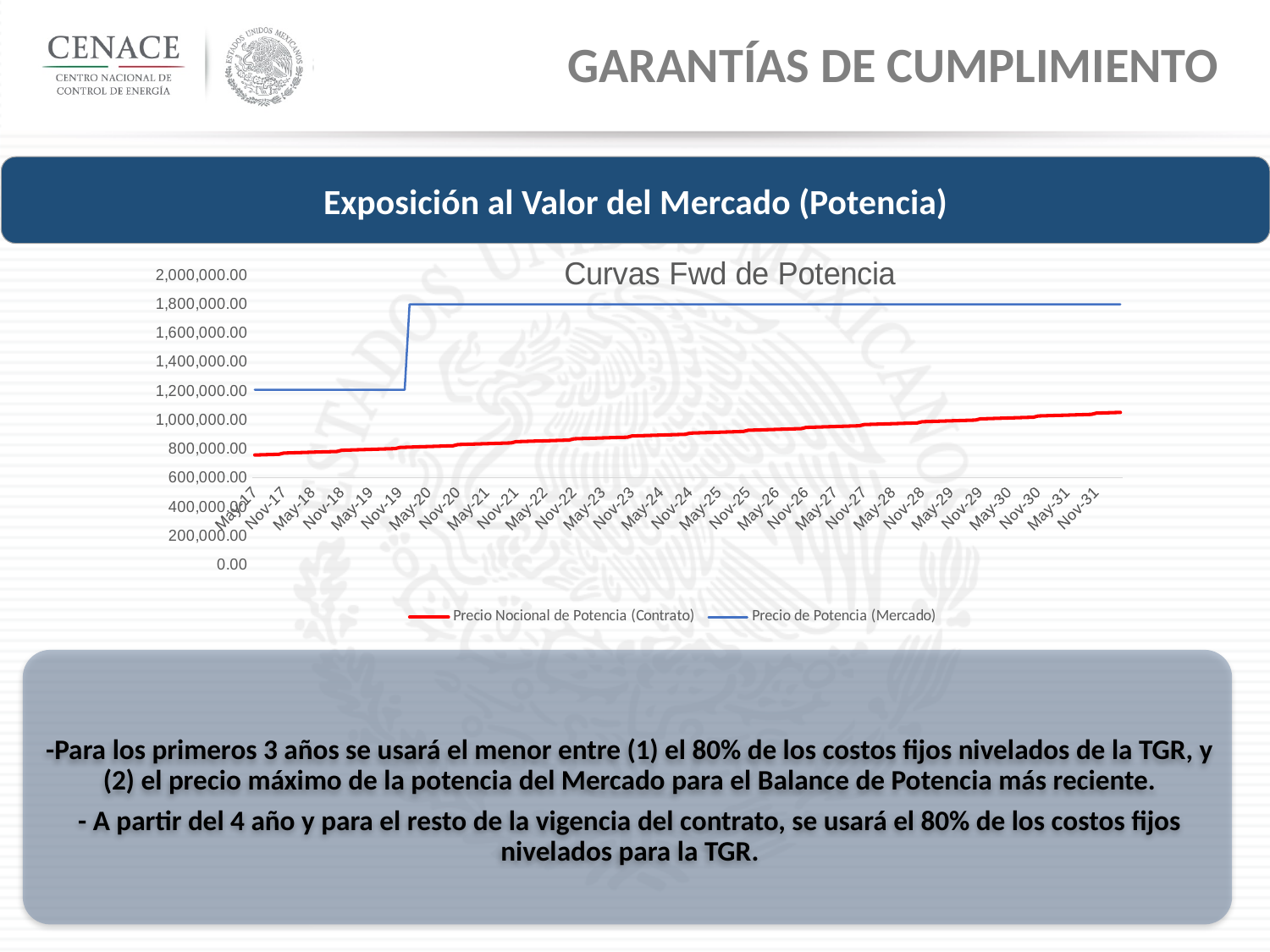

Garantías de Cumplimiento
Exposición al Valor del Mercado (Potencia)

### Chart: Curvas Fwd de Potencia

| Category | Precio Nocional de Potencia (Contrato) | Precio de Potencia (Mercado) |
|---|---|---|
| 42856 | 756726.8499489167 | 1207324.427808 |
| 42887 | 757753.6330838403 | 1207324.427808 |
| 42917 | 758780.4162187638 | 1207324.427808 |
| 42948 | 759807.199353687 | 1207324.427808 |
| 42979 | 760833.9824886107 | 1207324.427808 |
| 43009 | 761860.7656235342 | 1207324.427808 |
| 43040 | 770243.0729024591 | 1207324.427808 |
| 43070 | 771269.8560373825 | 1207324.427808 |
| 43101 | 772296.6391723062 | 1207324.427808 |
| 43132 | 773323.4223072295 | 1207324.427808 |
| 43160 | 774350.205442153 | 1207324.427808 |
| 43191 | 775376.9885770766 | 1207324.427808 |
| 43221 | 776403.7717119998 | 1207324.427808 |
| 43252 | 777430.5548469234 | 1207324.427808 |
| 43282 | 778457.3379818468 | 1207324.427808 |
| 43313 | 779484.1211167703 | 1207324.427808 |
| 43344 | 780510.9042516937 | 1207324.427808 |
| 43374 | 781537.6873866173 | 1207324.427808 |
| 43405 | 789919.9946655422 | 1207324.427808 |
| 43435 | 790946.7778004657 | 1207324.427808 |
| 43466 | 791973.5609353891 | 1207324.427808 |
| 43497 | 793000.3440703127 | 1207324.427808 |
| 43525 | 794027.1272052362 | 1207324.427808 |
| 43556 | 795053.9103401597 | 1207324.427808 |
| 43586 | 796080.6934750832 | 1207324.427808 |
| 43617 | 797107.4766100066 | 1207324.427808 |
| 43647 | 798134.25974493 | 1207324.427808 |
| 43678 | 799161.0428798535 | 1207324.427808 |
| 43709 | 800187.826014777 | 1207324.427808 |
| 43739 | 801214.6091497005 | 1207324.427808 |
| 43770 | 809596.9164286252 | 1207324.427808 |
| 43800 | 810623.6995635488 | 1207324.427808 |
| 43831 | 811650.4826984723 | 1796065.8688 |
| 43862 | 812677.2658333956 | 1796065.8688 |
| 43891 | 813704.0489683194 | 1796065.8688 |
| 43922 | 814730.8321032427 | 1796065.8688 |
| 43952 | 815757.6152381663 | 1796065.8688 |
| 43983 | 816784.3983730897 | 1796065.8688 |
| 44013 | 817811.1815080132 | 1796065.8688 |
| 44044 | 818837.9646429367 | 1796065.8688 |
| 44075 | 819864.7477778601 | 1796065.8688 |
| 44105 | 820891.5309127835 | 1796065.8688 |
| 44136 | 829273.8381917085 | 1796065.8688 |
| 44166 | 830300.6213266317 | 1796065.8688 |
| 44197 | 831327.4044615555 | 1796065.8688 |
| 44228 | 832354.187596479 | 1796065.8688 |
| 44256 | 833380.9707314026 | 1796065.8688 |
| 44287 | 834407.753866326 | 1796065.8688 |
| 44317 | 835434.5370012491 | 1796065.8688 |
| 44348 | 836461.320136173 | 1796065.8688 |
| 44378 | 837488.1032710962 | 1796065.8688 |
| 44409 | 838514.88640602 | 1796065.8688 |
| 44440 | 839541.6695409433 | 1796065.8688 |
| 44470 | 840568.4526758667 | 1796065.8688 |
| 44501 | 848950.7599547917 | 1796065.8688 |
| 44531 | 849977.5430897151 | 1796065.8688 |
| 44562 | 851004.3262246386 | 1796065.8688 |
| 44593 | 852031.1093595622 | 1796065.8688 |
| 44621 | 853057.8924944856 | 1796065.8688 |
| 44652 | 854084.6756294091 | 1796065.8688 |
| 44682 | 855111.4587643325 | 1796065.8688 |
| 44713 | 856138.2418992559 | 1796065.8688 |
| 44743 | 857165.0250341797 | 1796065.8688 |
| 44774 | 858191.808169103 | 1796065.8688 |
| 44805 | 859218.5913040264 | 1796065.8688 |
| 44835 | 860245.37443895 | 1796065.8688 |
| 44866 | 868627.6817178751 | 1796065.8688 |
| 44896 | 869654.4648527981 | 1796065.8688 |
| 44927 | 870681.2479877218 | 1796065.8688 |
| 44958 | 871708.0311226454 | 1796065.8688 |
| 44986 | 872734.8142575686 | 1796065.8688 |
| 45017 | 873761.5973924922 | 1796065.8688 |
| 45047 | 874788.3805274157 | 1796065.8688 |
| 45078 | 875815.163662339 | 1796065.8688 |
| 45108 | 876841.9467972626 | 1796065.8688 |
| 45139 | 877868.7299321862 | 1796065.8688 |
| 45170 | 878895.5130671096 | 1796065.8688 |
| 45200 | 879922.2962020332 | 1796065.8688 |
| 45231 | 888304.603480958 | 1796065.8688 |
| 45261 | 889331.3866158813 | 1796065.8688 |
| 45292 | 890358.169750805 | 1796065.8688 |
| 45323 | 891384.9528857284 | 1796065.8688 |
| 45352 | 892411.736020652 | 1796065.8688 |
| 45383 | 893438.5191555753 | 1796065.8688 |
| 45413 | 894465.3022904987 | 1796065.8688 |
| 45444 | 895492.0854254224 | 1796065.8688 |
| 45474 | 896518.8685603458 | 1796065.8688 |
| 45505 | 897545.6516952693 | 1796065.8688 |
| 45536 | 898572.4348301928 | 1796065.8688 |
| 45566 | 899599.2179651161 | 1796065.8688 |
| 45597 | 907981.5252440412 | 1796065.8688 |
| 45627 | 909008.3083789645 | 1796065.8688 |
| 45658 | 910035.0915138882 | 1796065.8688 |
| 45689 | 911061.8746488116 | 1796065.8688 |
| 45717 | 912088.6577837351 | 1796065.8688 |
| 45748 | 913115.4409186586 | 1796065.8688 |
| 45778 | 914142.224053582 | 1796065.8688 |
| 45809 | 915169.0071885055 | 1796065.8688 |
| 45839 | 916195.790323429 | 1796065.8688 |
| 45870 | 917222.5734583524 | 1796065.8688 |
| 45901 | 918249.356593276 | 1796065.8688 |
| 45931 | 919276.1397281995 | 1796065.8688 |
| 45962 | 927658.4470071243 | 1796065.8688 |
| 45992 | 928685.2301420477 | 1796065.8688 |
| 46023 | 929712.0132769714 | 1796065.8688 |
| 46054 | 930738.796411895 | 1796065.8688 |
| 46082 | 931765.5795468184 | 1796065.8688 |
| 46113 | 932792.3626817418 | 1796065.8688 |
| 46143 | 933819.145816665 | 1796065.8688 |
| 46174 | 934845.9289515885 | 1796065.8688 |
| 46204 | 935872.7120865122 | 1796065.8688 |
| 46235 | 936899.4952214356 | 1796065.8688 |
| 46266 | 937926.2783563592 | 1796065.8688 |
| 46296 | 938953.0614912825 | 1796065.8688 |
| 46327 | 947335.3687702073 | 1796065.8688 |
| 46357 | 948362.151905131 | 1796065.8688 |
| 46388 | 949388.9350400545 | 1796065.8688 |
| 46419 | 950415.718174978 | 1796065.8688 |
| 46447 | 951442.5013099015 | 1796065.8688 |
| 46478 | 952469.2844448248 | 1796065.8688 |
| 46508 | 953496.0675797483 | 1796065.8688 |
| 46539 | 954522.8507146718 | 1796065.8688 |
| 46569 | 955549.6338495952 | 1796065.8688 |
| 46600 | 956576.416984519 | 1796065.8688 |
| 46631 | 957603.2001194423 | 1796065.8688 |
| 46661 | 958629.9832543657 | 1796065.8688 |
| 46692 | 967012.2905332906 | 1796065.8688 |
| 46722 | 968039.0736682143 | 1796065.8688 |
| 46753 | 969065.8568031375 | 1796065.8688 |
| 46784 | 970092.6399380612 | 1796065.8688 |
| 46813 | 971119.4230729847 | 1796065.8688 |
| 46844 | 972146.206207908 | 1796065.8688 |
| 46874 | 973172.9893428314 | 1796065.8688 |
| 46905 | 974199.7724777551 | 1796065.8688 |
| 46935 | 975226.5556126785 | 1796065.8688 |
| 46966 | 976253.3387476021 | 1796065.8688 |
| 46997 | 977280.1218825255 | 1796065.8688 |
| 47027 | 978306.9050174488 | 1796065.8688 |
| 47058 | 986689.2122963738 | 1796065.8688 |
| 47088 | 987715.9954312973 | 1796065.8688 |
| 47119 | 988742.7785662207 | 1796065.8688 |
| 47150 | 989769.5617011444 | 1796065.8688 |
| 47178 | 990796.3448360678 | 1796065.8688 |
| 47209 | 991823.1279709912 | 1796065.8688 |
| 47239 | 992849.9111059145 | 1796065.8688 |
| 47270 | 993876.6942408382 | 1796065.8688 |
| 47300 | 994903.4773757616 | 1796065.8688 |
| 47331 | 995930.2605106852 | 1796065.8688 |
| 47362 | 996957.0436456088 | 1796065.8688 |
| 47392 | 997983.826780532 | 1796065.8688 |
| 47423 | 1006366.13405946 | 1796065.8688 |
| 47453 | 1007392.91719438 | 1796065.8688 |
| 47484 | 1008419.7003293 | 1796065.8688 |
| 47515 | 1009446.48346423 | 1796065.8688 |
| 47543 | 1010473.26659915 | 1796065.8688 |
| 47574 | 1011500.04973407 | 1796065.8688 |
| 47604 | 1012526.832869 | 1796065.8688 |
| 47635 | 1013553.61600392 | 1796065.8688 |
| 47665 | 1014580.39913884 | 1796065.8688 |
| 47696 | 1015607.18227377 | 1796065.8688 |
| 47727 | 1016633.96540869 | 1796065.8688 |
| 47757 | 1017660.74854362 | 1796065.8688 |
| 47788 | 1026043.05582254 | 1796065.8688 |
| 47818 | 1027069.83895746 | 1796065.8688 |
| 47849 | 1028096.62209239 | 1796065.8688 |
| 47880 | 1029123.40522731 | 1796065.8688 |
| 47908 | 1030150.18836223 | 1796065.8688 |
| 47939 | 1031176.97149716 | 1796065.8688 |
| 47969 | 1032203.75463208 | 1796065.8688 |
| 48000 | 1033230.537767 | 1796065.8688 |
| 48030 | 1034257.32090193 | 1796065.8688 |
| 48061 | 1035284.10403685 | 1796065.8688 |
| 48092 | 1036310.88717177 | 1796065.8688 |
| 48122 | 1037337.6703067 | 1796065.8688 |
| 48153 | 1045719.97758562 | 1796065.8688 |
| 48183 | 1046746.76072055 | 1796065.8688 |
| 48214 | 1047773.54385547 | 1796065.8688 |
| 48245 | 1048800.32699039 | 1796065.8688 |
| 48274 | 1049827.11012532 | 1796065.8688 |
| 48305 | 1050853.89326024 | 1796065.8688 |
-Para los primeros 3 años se usará el menor entre (1) el 80% de los costos fijos nivelados de la TGR, y (2) el precio máximo de la potencia del Mercado para el Balance de Potencia más reciente.
- A partir del 4 año y para el resto de la vigencia del contrato, se usará el 80% de los costos fijos nivelados para la TGR.

34